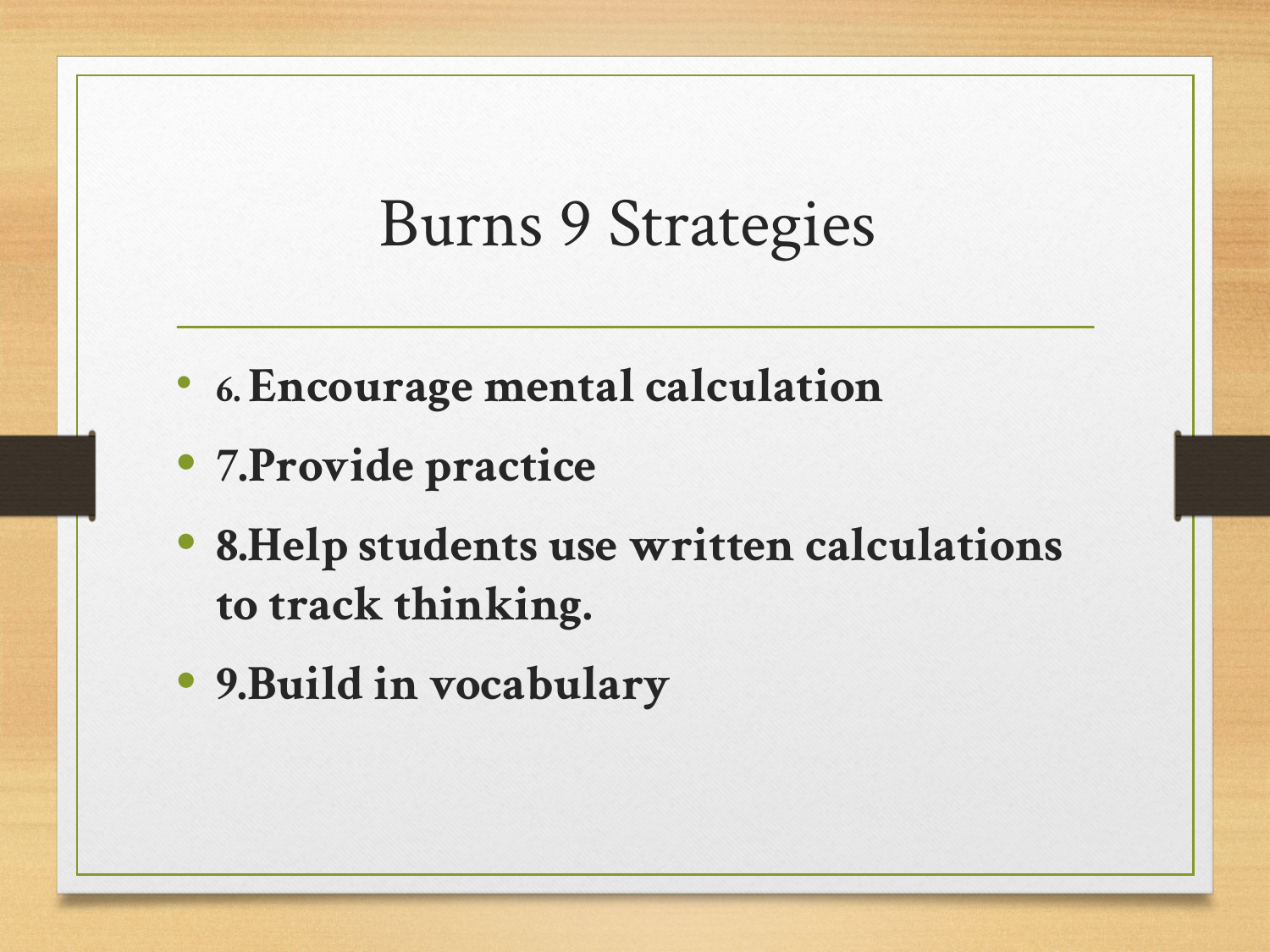

# Burns 9 Strategies
6. Encourage mental calculation
7.Provide practice
8.Help students use written calculations to track thinking.
9.Build in vocabulary